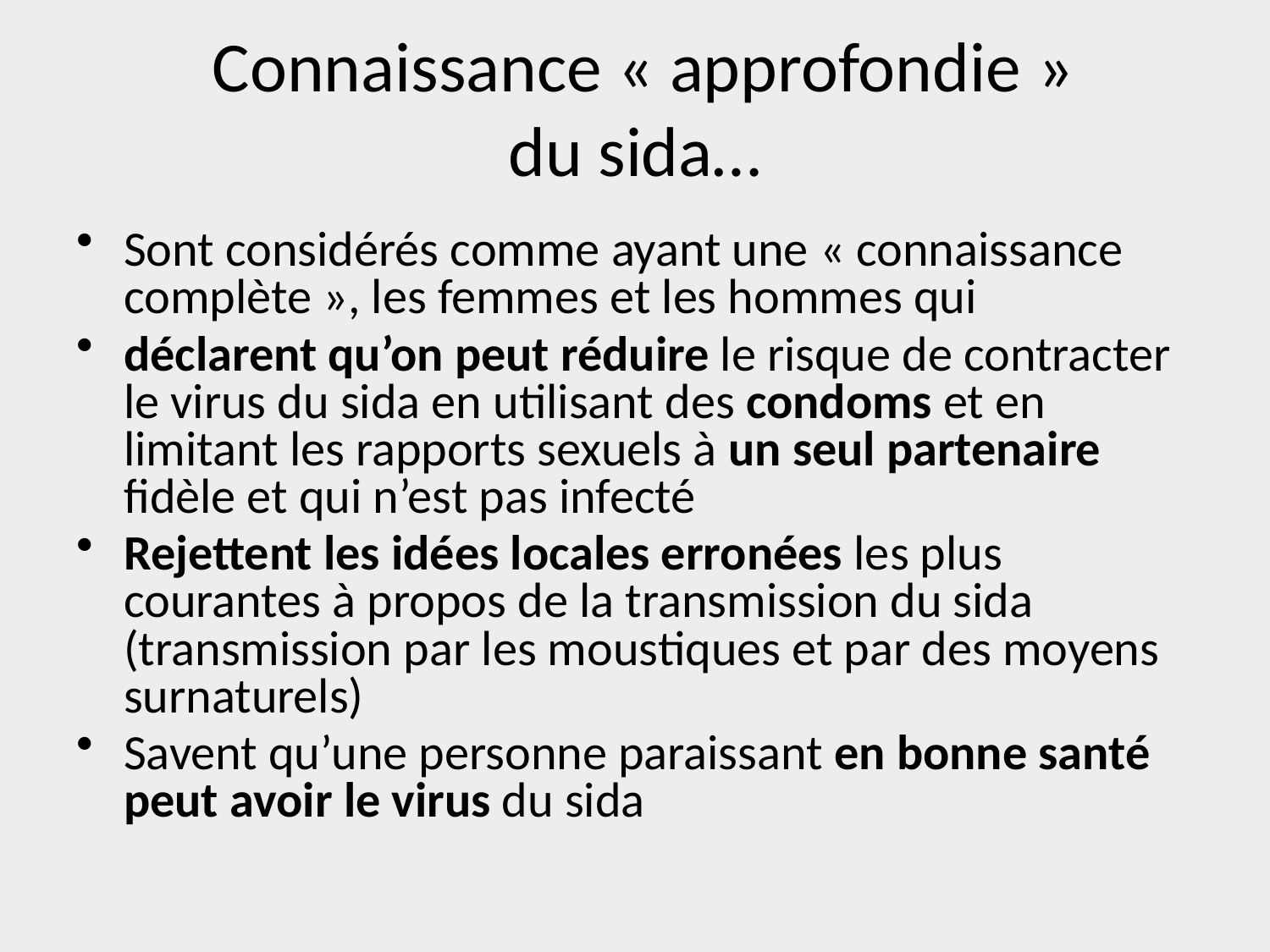

# Connaissance « approfondie » du sida…
Sont considérés comme ayant une « connaissance complète », les femmes et les hommes qui
déclarent qu’on peut réduire le risque de contracter le virus du sida en utilisant des condoms et en limitant les rapports sexuels à un seul partenaire fidèle et qui n’est pas infecté
Rejettent les idées locales erronées les plus courantes à propos de la transmission du sida (transmission par les moustiques et par des moyens surnaturels)
Savent qu’une personne paraissant en bonne santé peut avoir le virus du sida